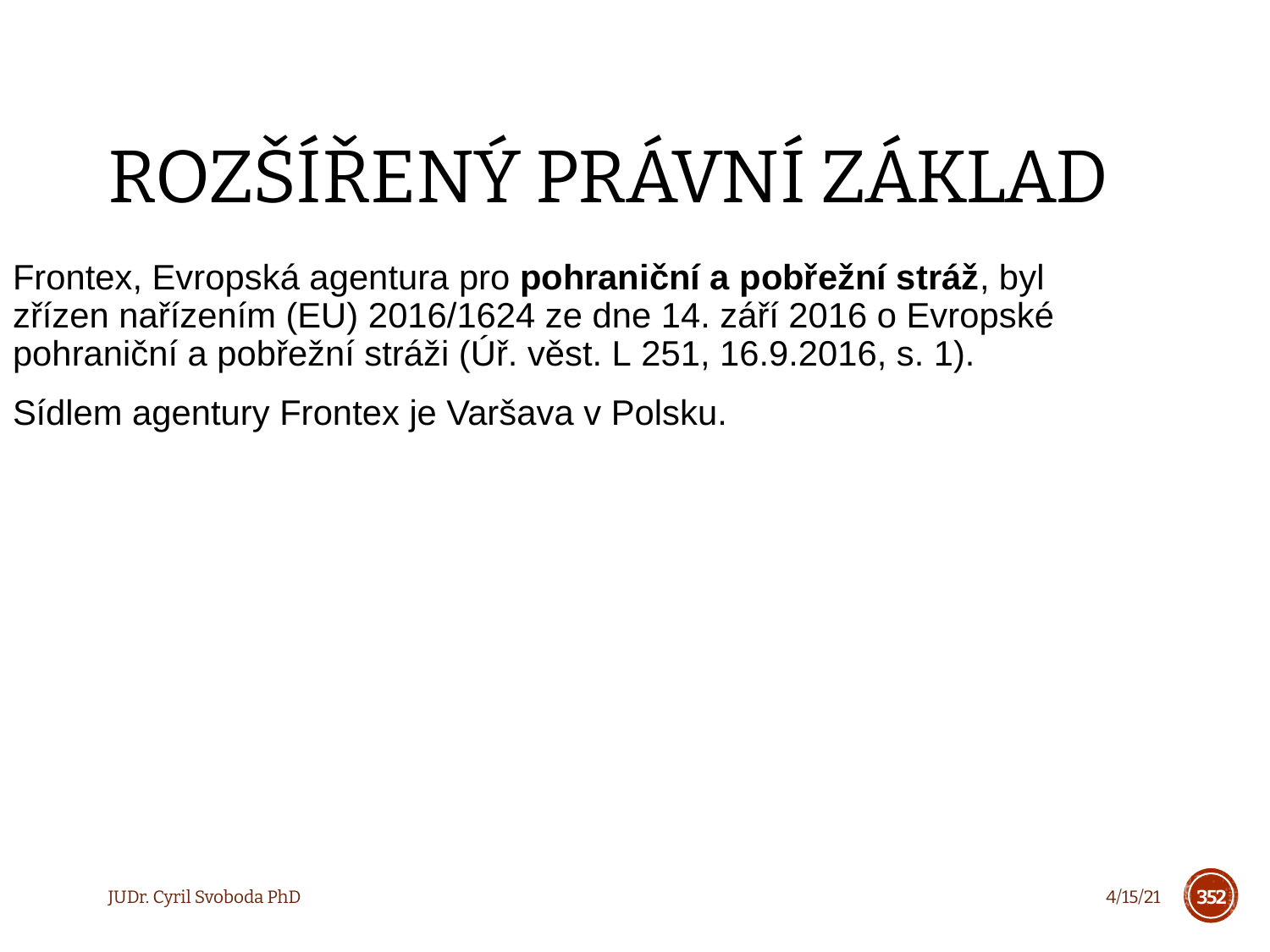

# Rozšířený právní základ
Frontex, Evropská agentura pro pohraniční a pobřežní stráž, byl zřízen nařízením (EU) 2016/1624 ze dne 14. září 2016 o Evropské pohraniční a pobřežní stráži (Úř. věst. L 251, 16.9.2016, s. 1).
Sídlem agentury Frontex je Varšava v Polsku.
JUDr. Cyril Svoboda PhD
4/15/21
352